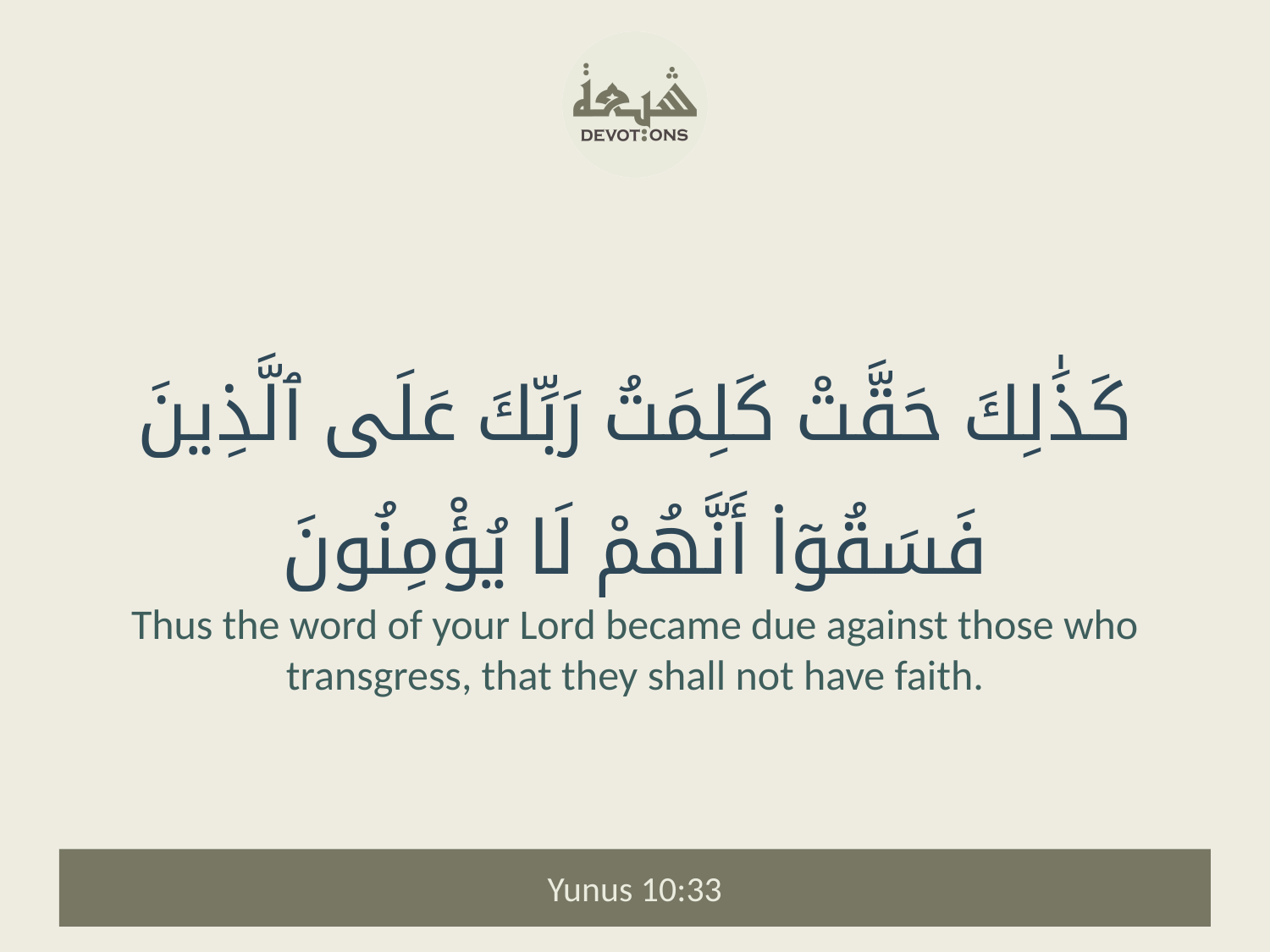

كَذَٰلِكَ حَقَّتْ كَلِمَتُ رَبِّكَ عَلَى ٱلَّذِينَ فَسَقُوٓا۟ أَنَّهُمْ لَا يُؤْمِنُونَ
Thus the word of your Lord became due against those who transgress, that they shall not have faith.
Yunus 10:33